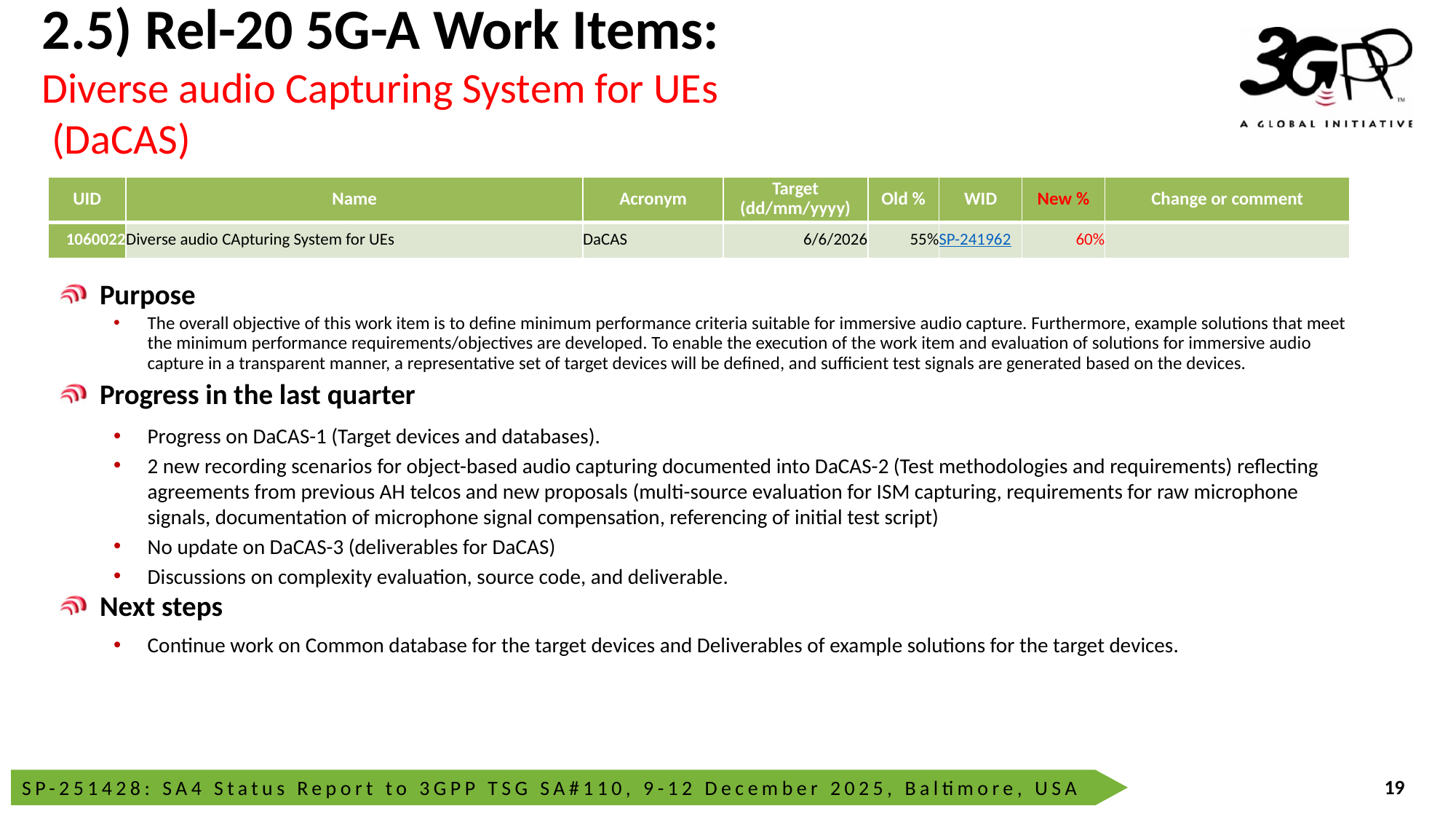

# 2.5) Rel-20 5G-A Work Items: Diverse audio Capturing System for UEs (DaCAS)
| UID | Name | Acronym | Target (dd/mm/yyyy) | Old % | WID | New % | Change or comment |
| --- | --- | --- | --- | --- | --- | --- | --- |
| 1060022 | Diverse audio CApturing System for UEs | DaCAS | 6/6/2026 | 55% | SP-241962 | 60% |  |
Purpose
The overall objective of this work item is to define minimum performance criteria suitable for immersive audio capture. Furthermore, example solutions that meet the minimum performance requirements/objectives are developed. To enable the execution of the work item and evaluation of solutions for immersive audio capture in a transparent manner, a representative set of target devices will be defined, and sufficient test signals are generated based on the devices.
Progress in the last quarter
Progress on DaCAS-1 (Target devices and databases).
2 new recording scenarios for object-based audio capturing documented into DaCAS-2 (Test methodologies and requirements) reflecting agreements from previous AH telcos and new proposals (multi-source evaluation for ISM capturing, requirements for raw microphone signals, documentation of microphone signal compensation, referencing of initial test script)
No update on DaCAS-3 (deliverables for DaCAS)
Discussions on complexity evaluation, source code, and deliverable.
Next steps
Continue work on Common database for the target devices and Deliverables of example solutions for the target devices.